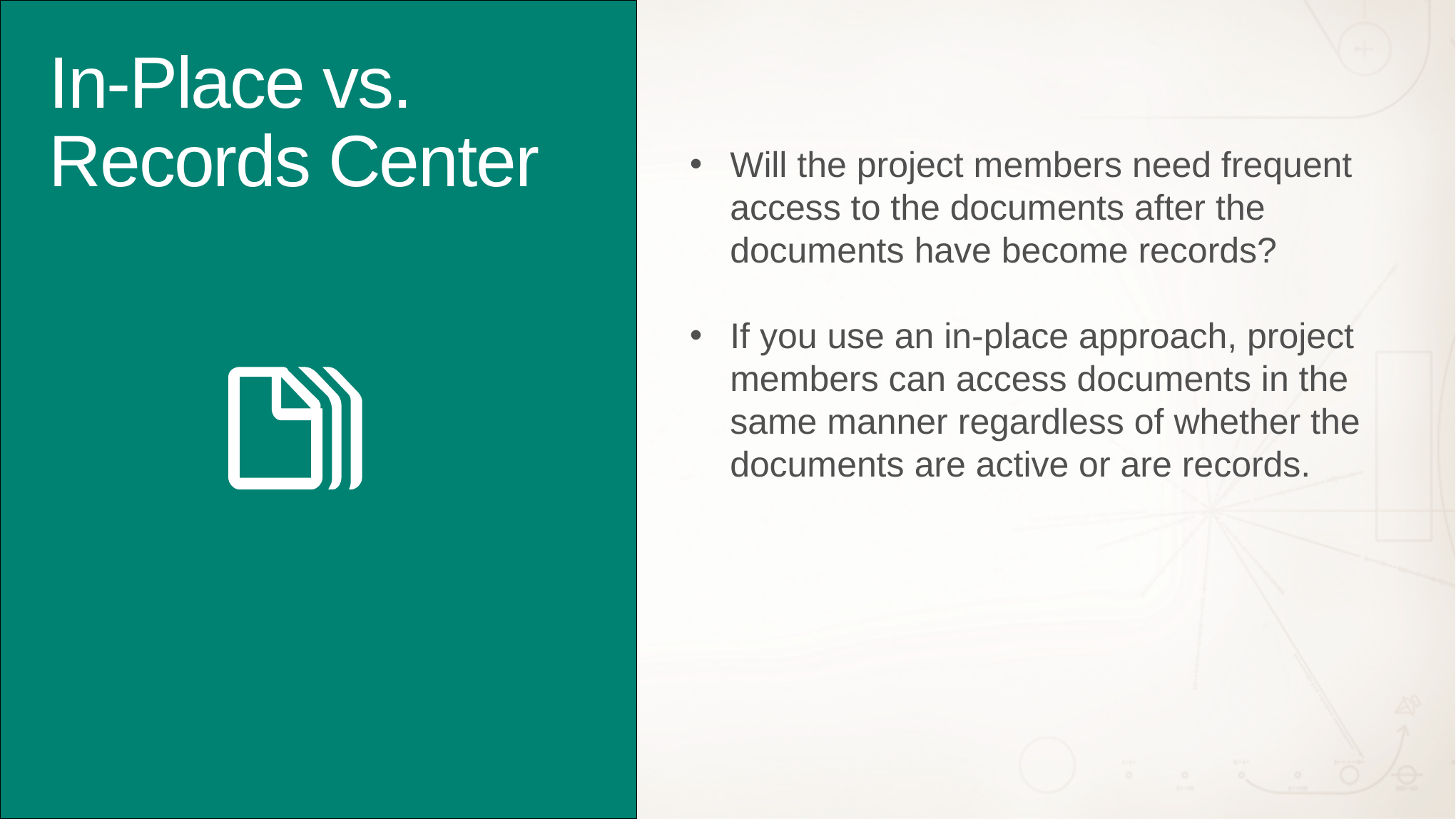

# In-Place vs. Records Center
Will the project members need frequent access to the documents after the documents have become records?

If you use an in-place approach, project members can access documents in the same manner regardless of whether the documents are active or are records.